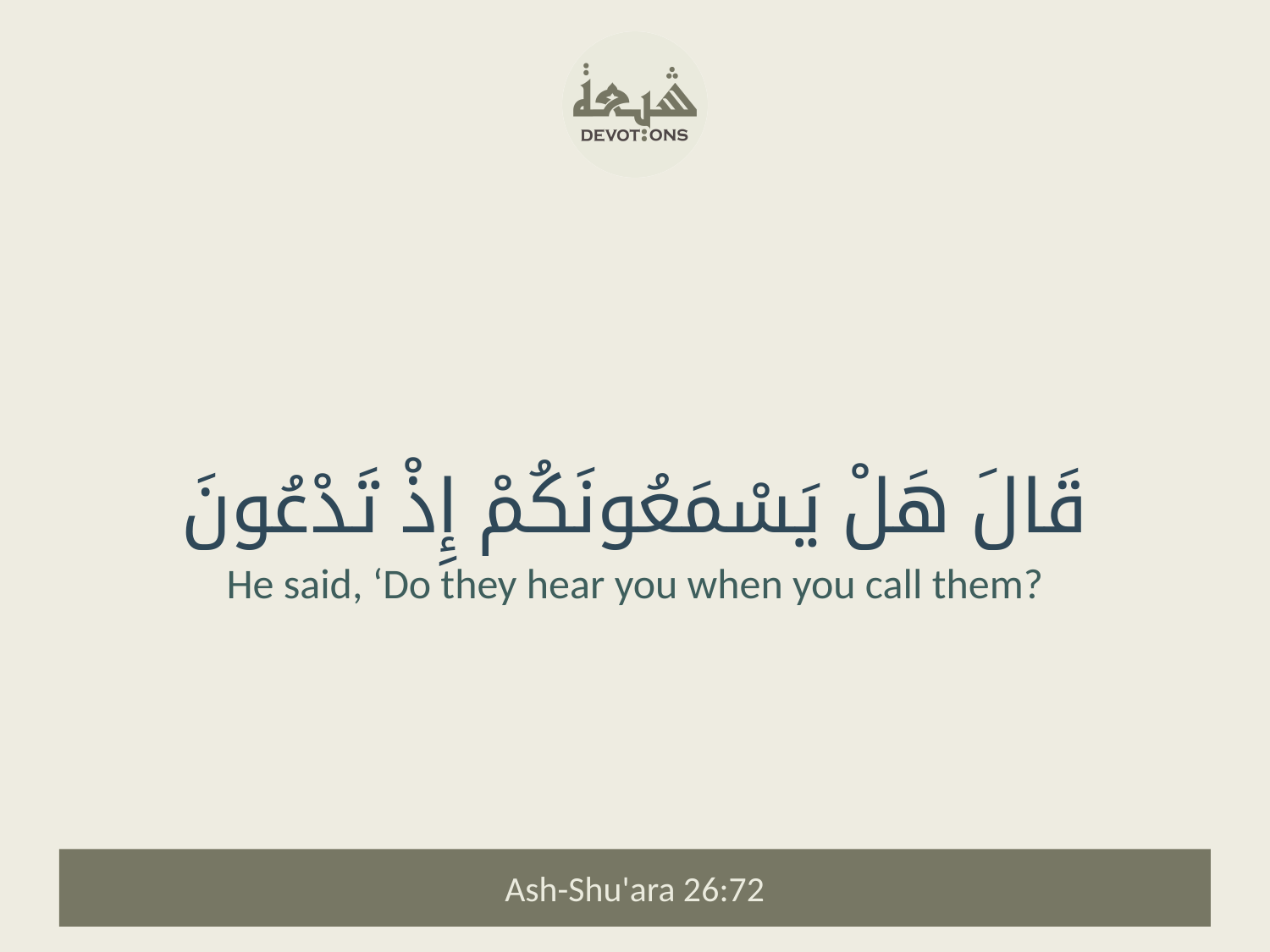

قَالَ هَلْ يَسْمَعُونَكُمْ إِذْ تَدْعُونَ
He said, ‘Do they hear you when you call them?
Ash-Shu'ara 26:72